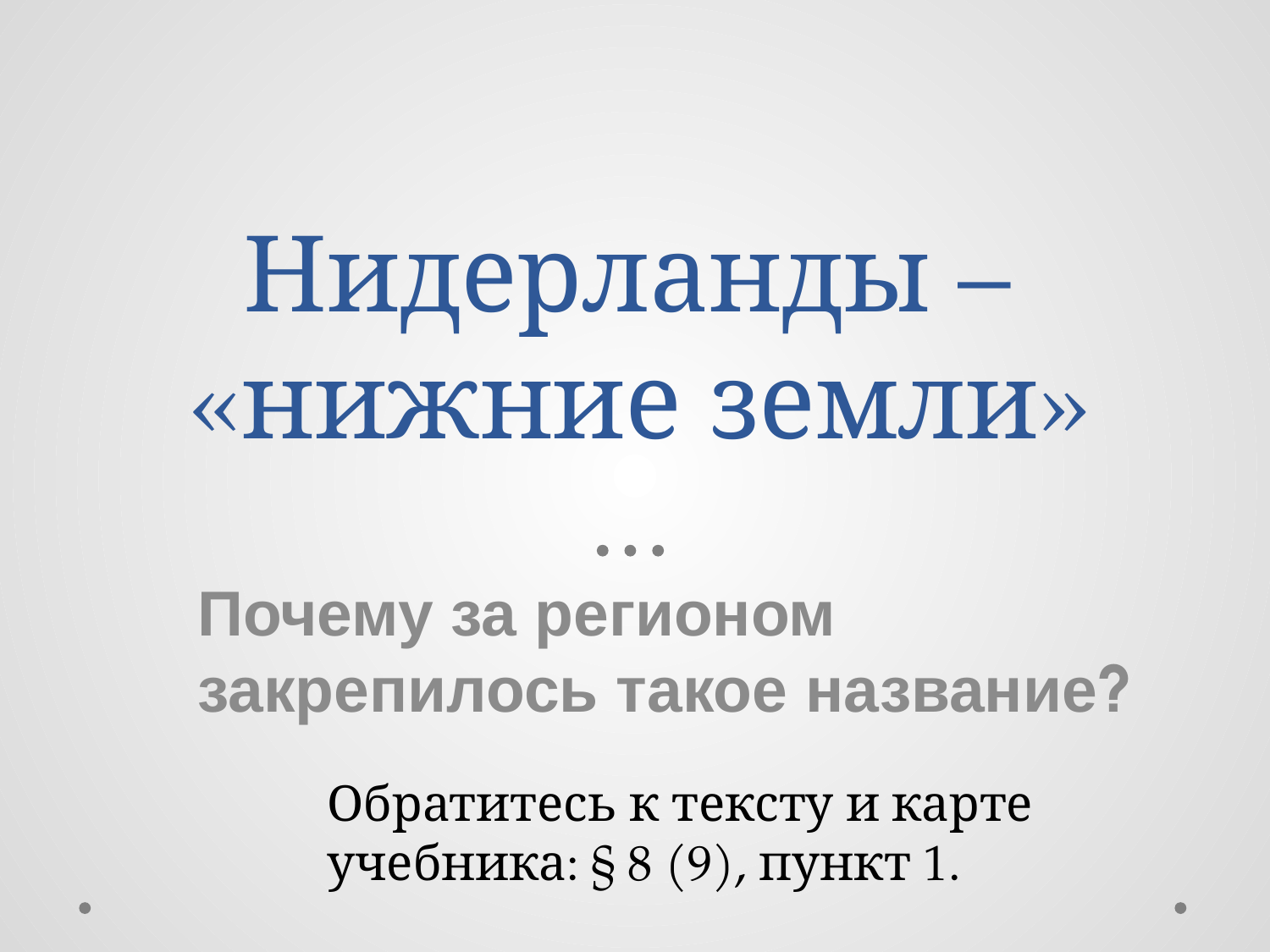

# Нидерланды – «нижние земли»
Почему за регионом закрепилось такое название?
Обратитесь к тексту и карте  учебника: § 8 (9), пункт 1.